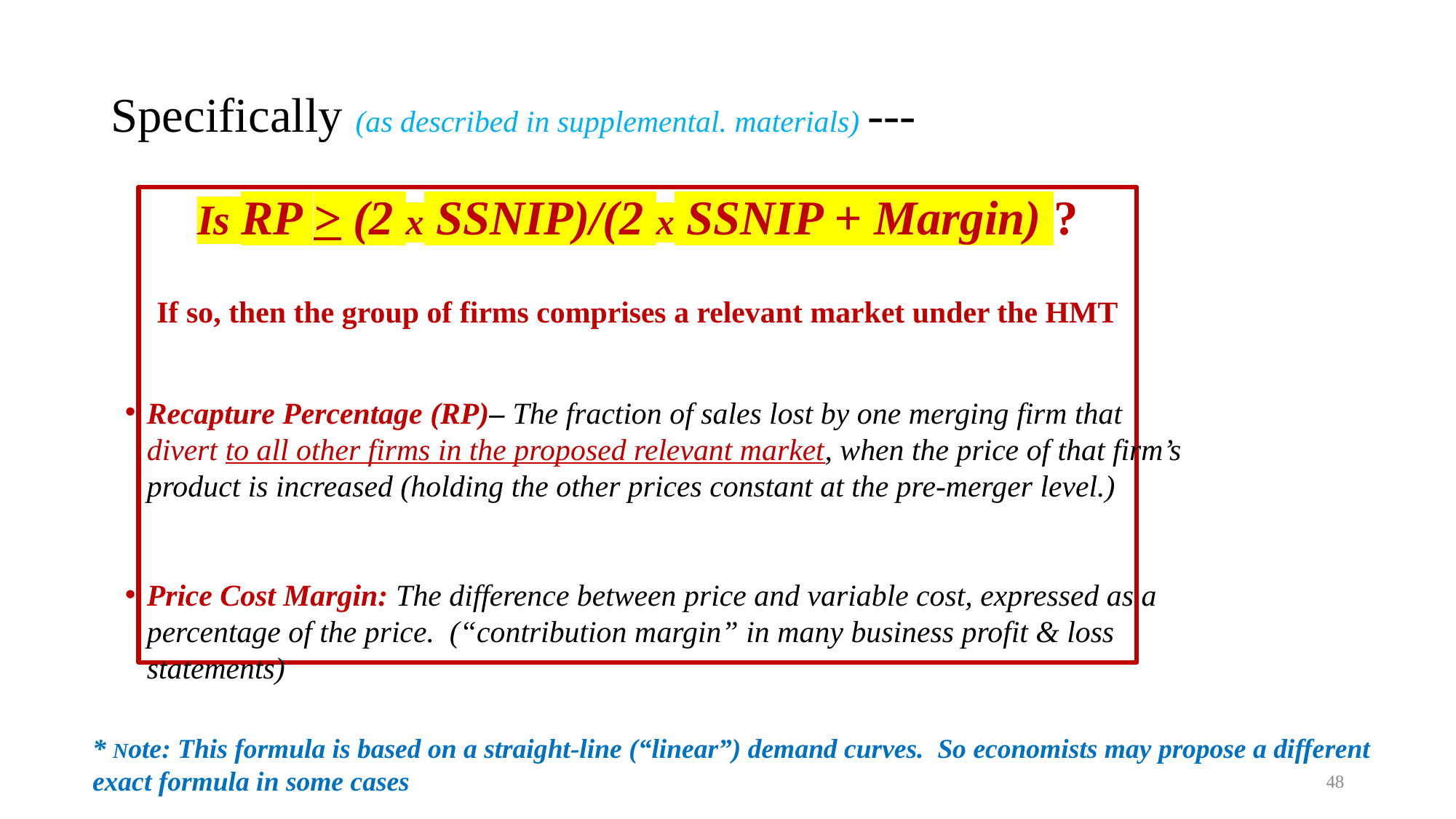

# Specifically (as described in supplemental. materials) ---
Is RP > (2 x SSNIP)/(2 x SSNIP + Margin) ?
If so, then the group of firms comprises a relevant market under the HMT
Recapture Percentage (RP)– The fraction of sales lost by one merging firm that divert to all other firms in the proposed relevant market, when the price of that firm’s product is increased (holding the other prices constant at the pre-merger level.)

Price Cost Margin: The difference between price and variable cost, expressed as a percentage of the price.  (“contribution margin” in many business profit & loss statements)
* Note: This formula is based on a straight-line (“linear”) demand curves.  So economists may propose a different exact formula in some cases
48